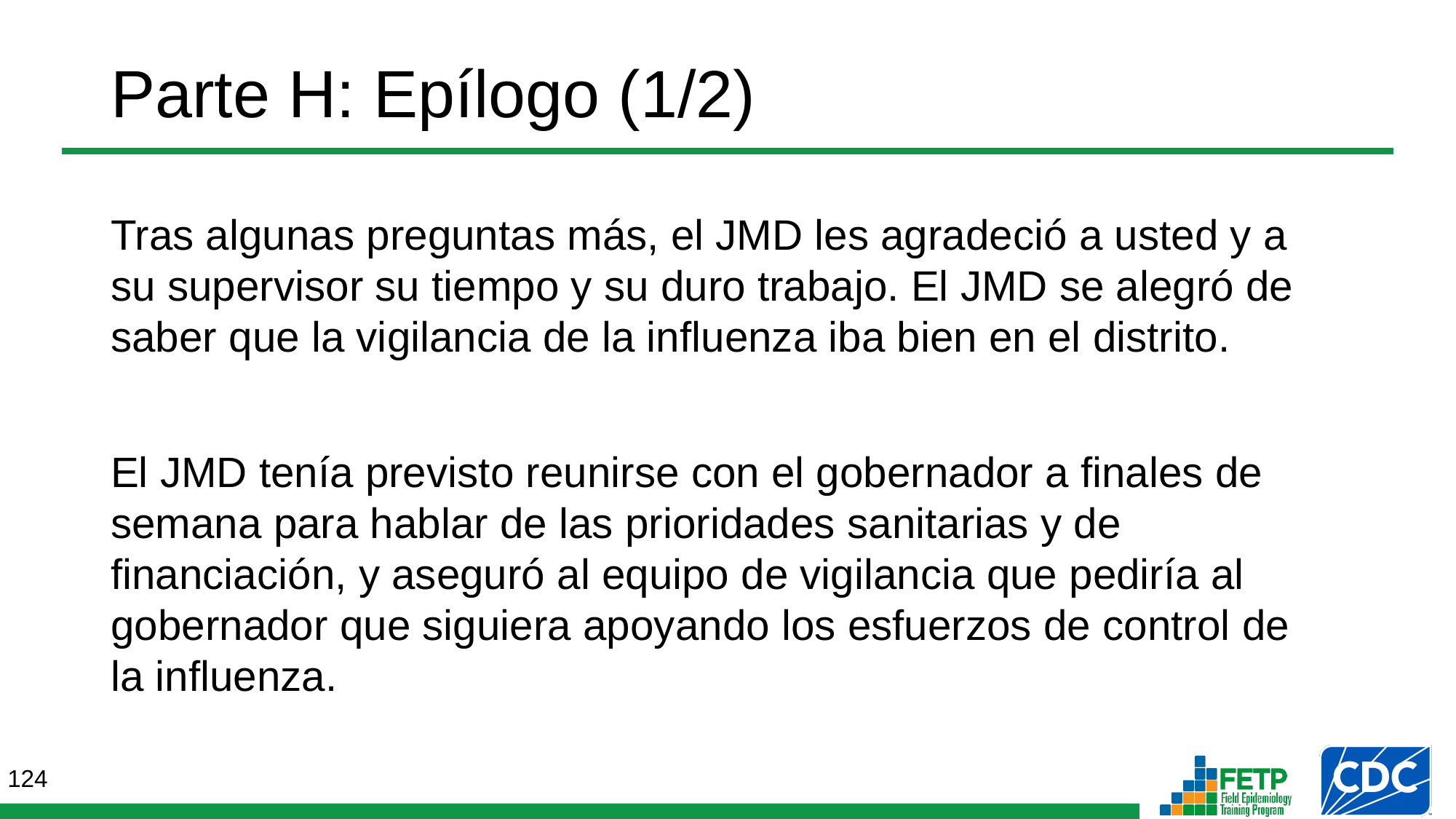

# Parte H: Epílogo (1/2)
Tras algunas preguntas más, el JMD les agradeció a usted y a su supervisor su tiempo y su duro trabajo. El JMD se alegró de saber que la vigilancia de la influenza iba bien en el distrito.

El JMD tenía previsto reunirse con el gobernador a finales de semana para hablar de las prioridades sanitarias y de financiación, y aseguró al equipo de vigilancia que pediría al gobernador que siguiera apoyando los esfuerzos de control de
la influenza.